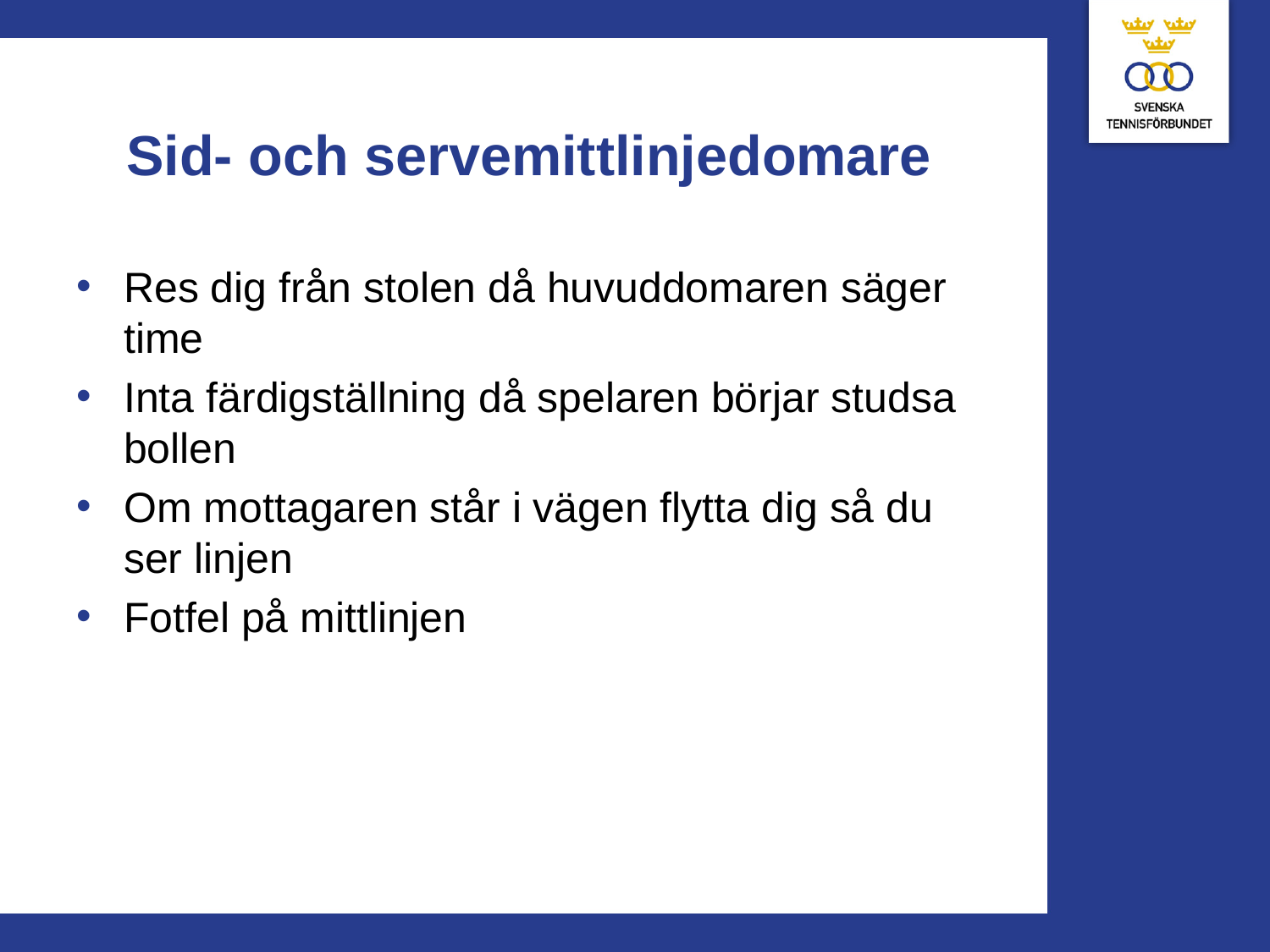

# Sid- och servemittlinjedomare
Res dig från stolen då huvuddomaren säger time
Inta färdigställning då spelaren börjar studsa bollen
Om mottagaren står i vägen flytta dig så du ser linjen
Fotfel på mittlinjen